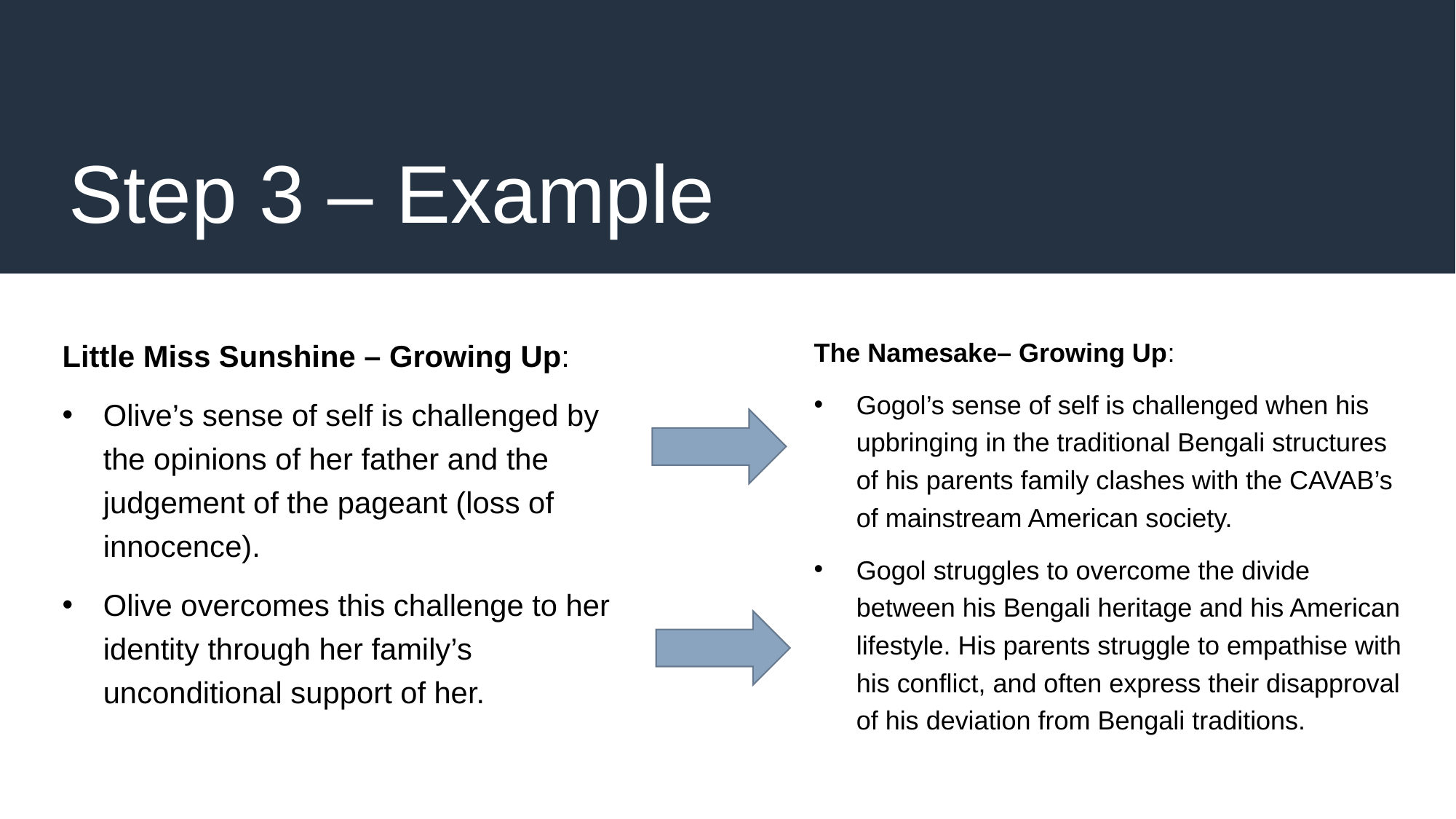

# Step 3 – Example
Little Miss Sunshine – Growing Up:
Olive’s sense of self is challenged by the opinions of her father and the judgement of the pageant (loss of innocence).
Olive overcomes this challenge to her identity through her family’s unconditional support of her.

The Namesake– Growing Up:
Gogol’s sense of self is challenged when his upbringing in the traditional Bengali structures of his parents family clashes with the CAVAB’s of mainstream American society.
Gogol struggles to overcome the divide between his Bengali heritage and his American lifestyle. His parents struggle to empathise with his conflict, and often express their disapproval of his deviation from Bengali traditions.